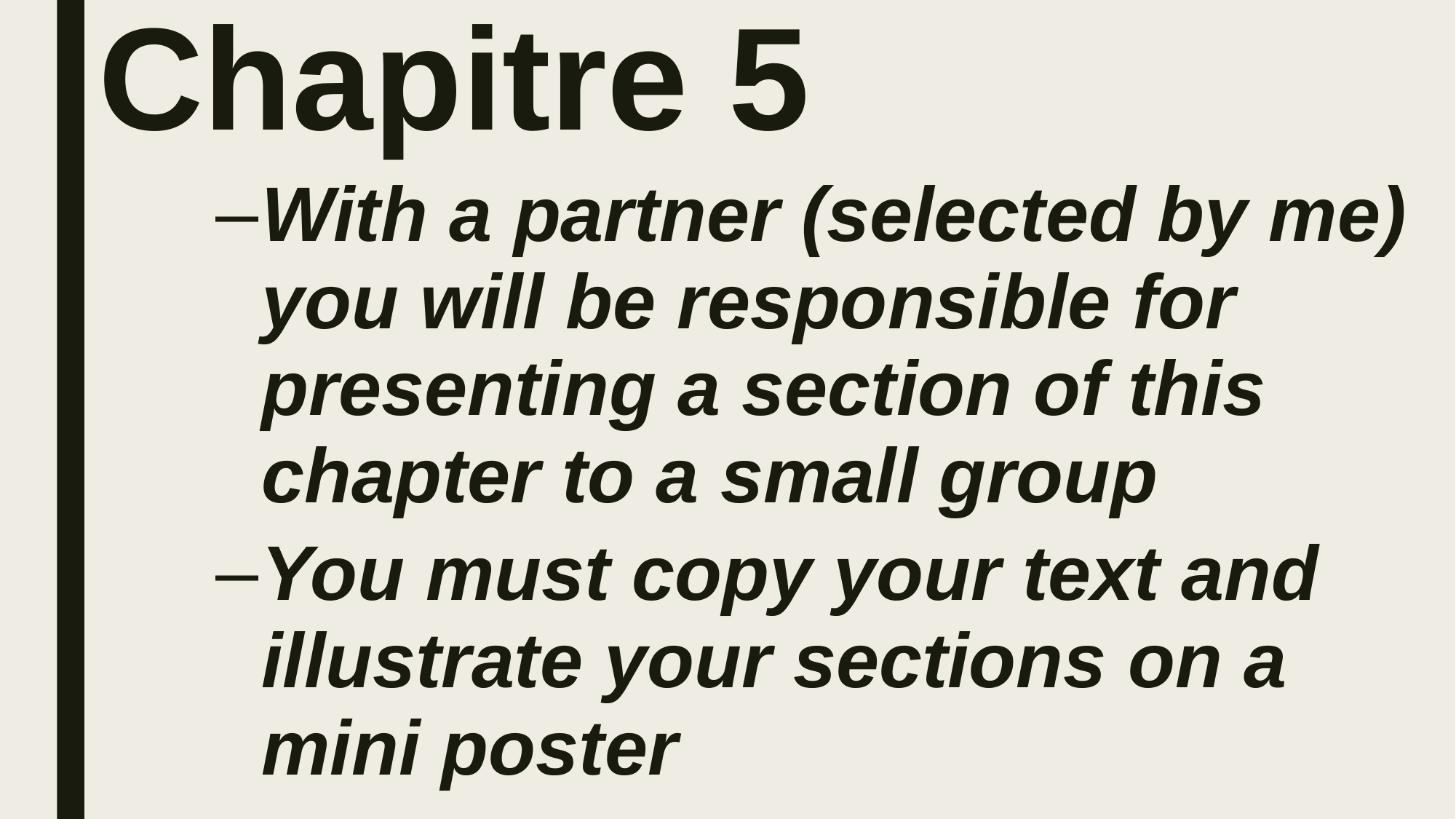

# Chapitre 5
With a partner (selected by me) you will be responsible for presenting a section of this chapter to a small group
You must copy your text and illustrate your sections on a mini poster